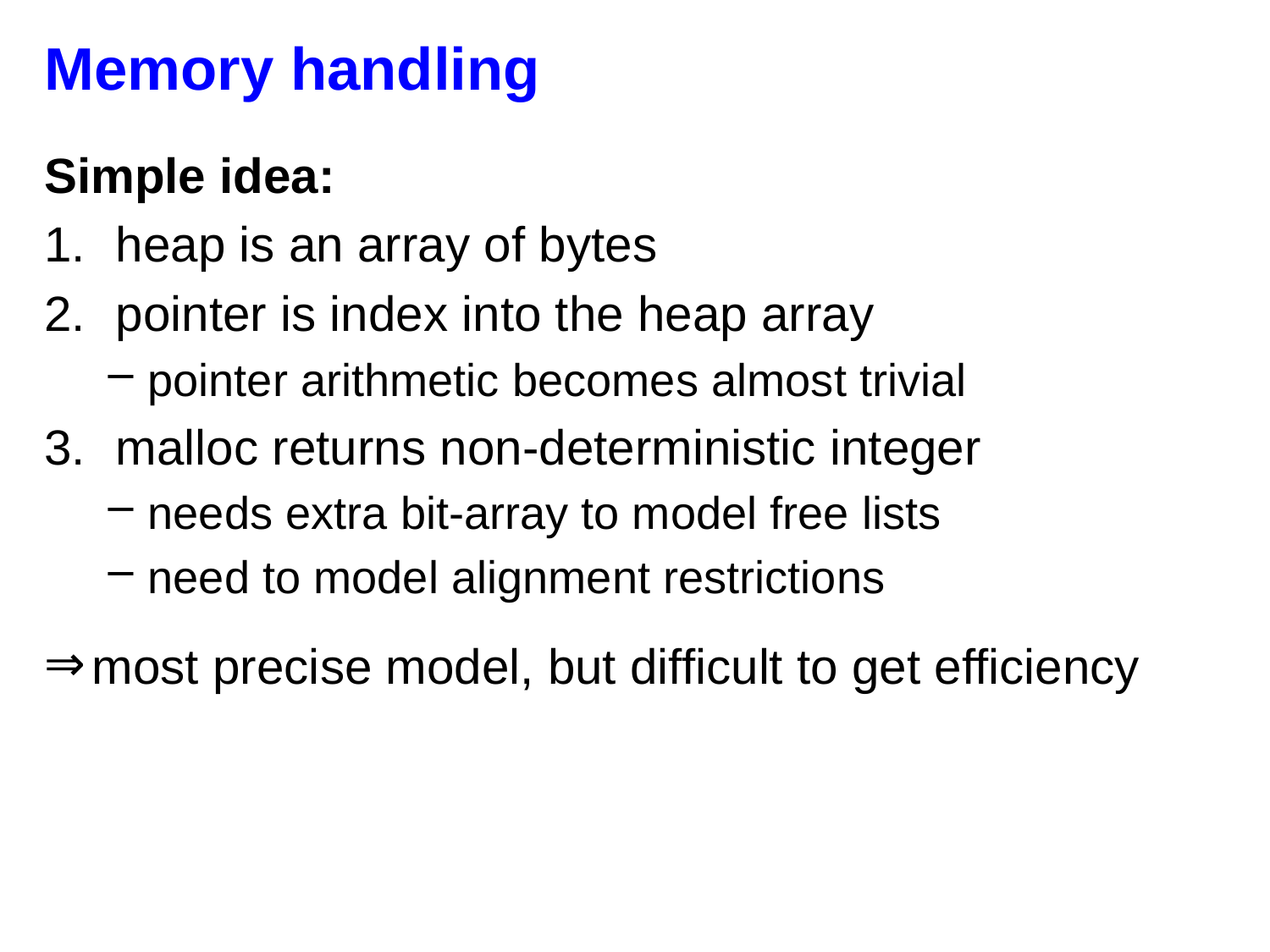

# Memory handling
Simple idea:
heap is an array of bytes
pointer is index into the heap array
pointer arithmetic becomes almost trivial
malloc returns non-deterministic integer
needs extra bit-array to model free lists
need to model alignment restrictions
most precise model, but difficult to get efficiency